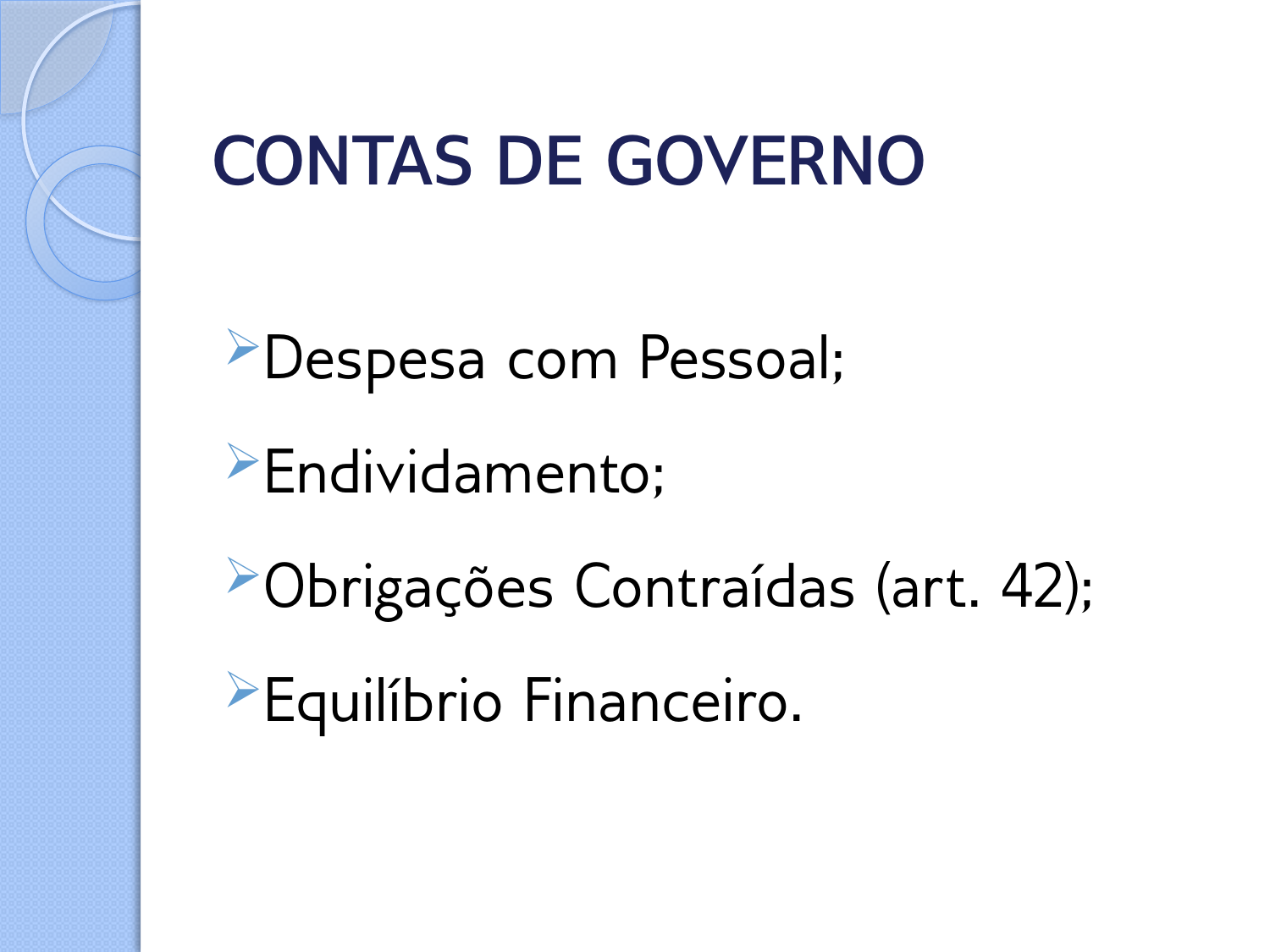

# CONTAS DE GOVERNO
Despesa com Pessoal;
Endividamento;
Obrigações Contraídas (art. 42);
Equilíbrio Financeiro.